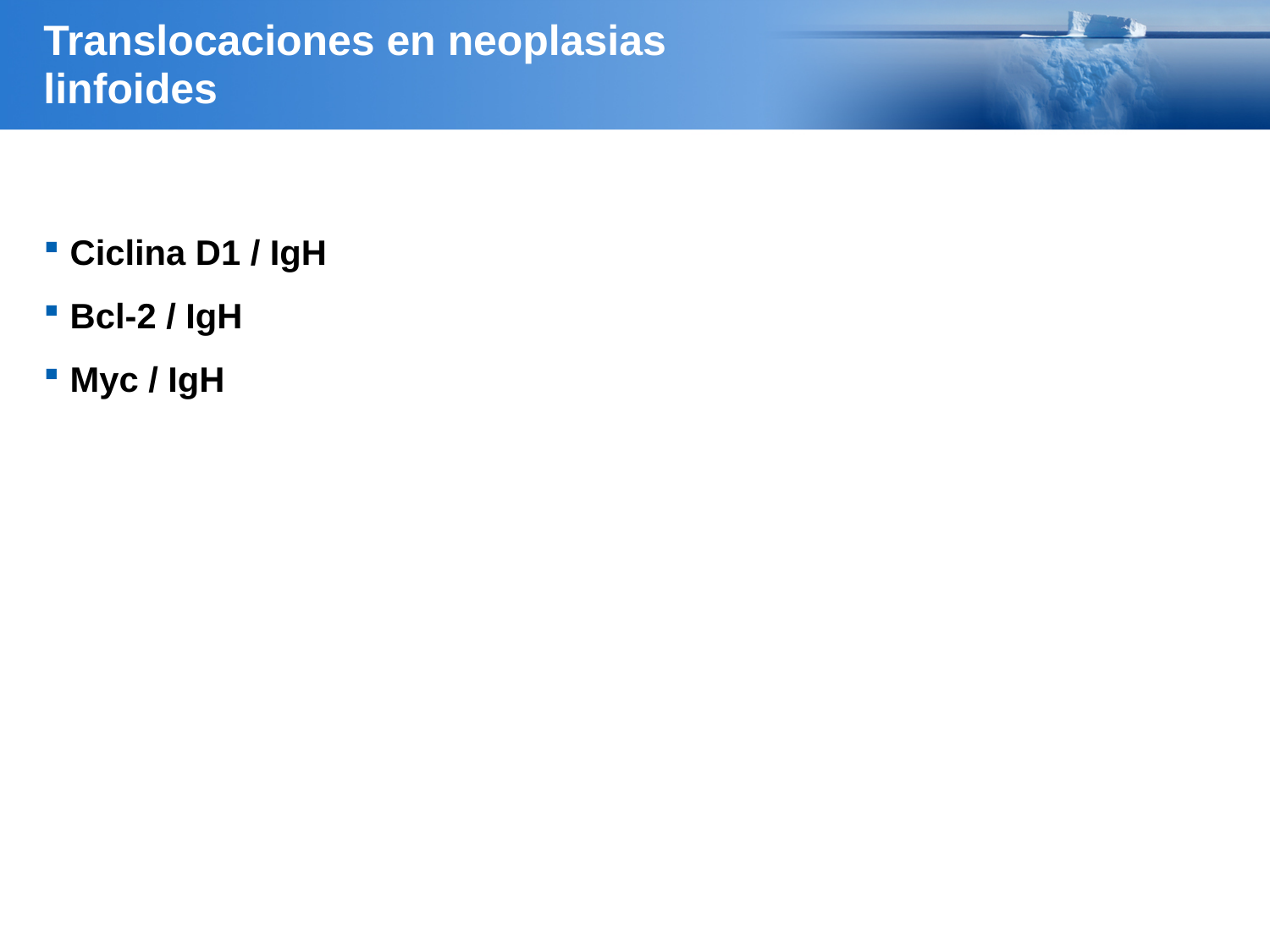

# Translocaciones en neoplasias linfoides
Ciclina D1 / IgH
Bcl-2 / IgH
Myc / IgH